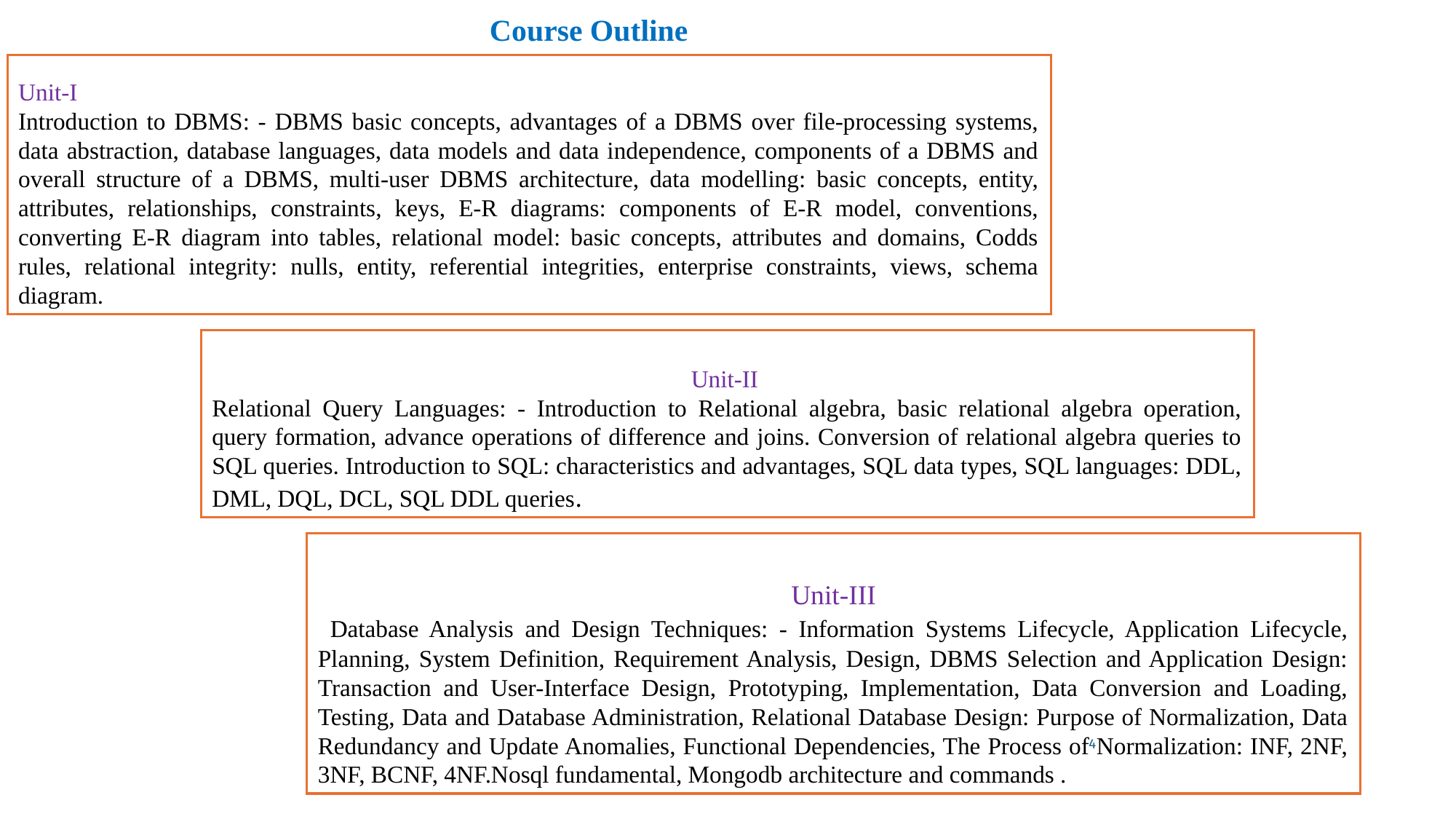

Course Outline
# Unit-I Introduction to DBMS: - DBMS basic concepts, advantages of a DBMS over file-processing systems, data abstraction, database languages, data models and data independence, components of a DBMS and overall structure of a DBMS, multi-user DBMS architecture, data modelling: basic concepts, entity, attributes, relationships, constraints, keys, E-R diagrams: components of E-R model, conventions, converting E-R diagram into tables, relational model: basic concepts, attributes and domains, Codds rules, relational integrity: nulls, entity, referential integrities, enterprise constraints, views, schema diagram.

Unit-II
Relational Query Languages: - Introduction to Relational algebra, basic relational algebra operation, query formation, advance operations of difference and joins. Conversion of relational algebra queries to SQL queries. Introduction to SQL: characteristics and advantages, SQL data types, SQL languages: DDL, DML, DQL, DCL, SQL DDL queries.
Unit-III
 Database Analysis and Design Techniques: - Information Systems Lifecycle, Application Lifecycle, Planning, System Definition, Requirement Analysis, Design, DBMS Selection and Application Design: Transaction and User-Interface Design, Prototyping, Implementation, Data Conversion and Loading, Testing, Data and Database Administration, Relational Database Design: Purpose of Normalization, Data Redundancy and Update Anomalies, Functional Dependencies, The Process of Normalization: INF, 2NF, 3NF, BCNF, 4NF.Nosql fundamental, Mongodb architecture and commands .
4